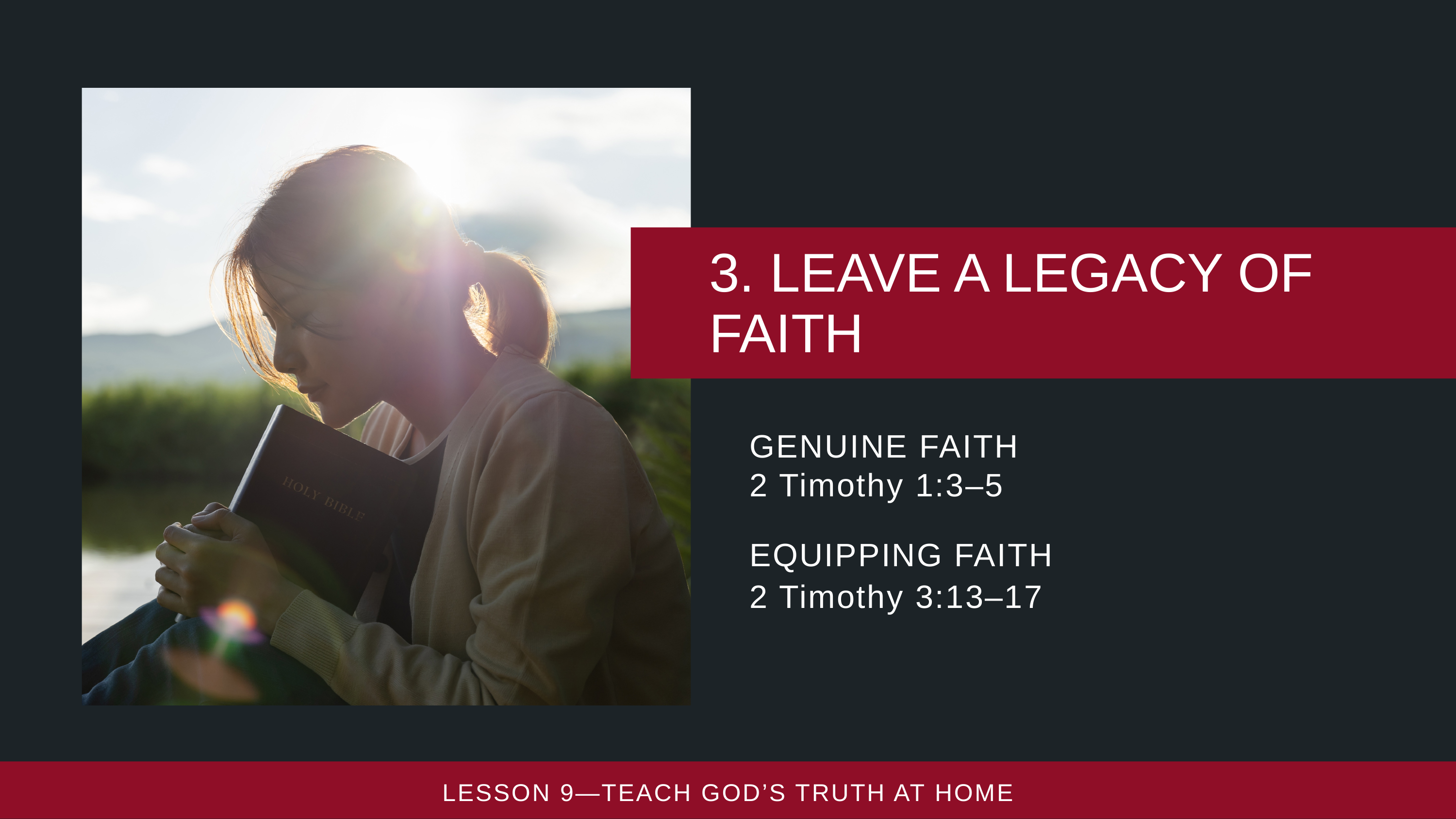

GENUINE FAITH
2 Timothy 1:3–5

EQUIPPING FAITH
2 Timothy 3:13–17